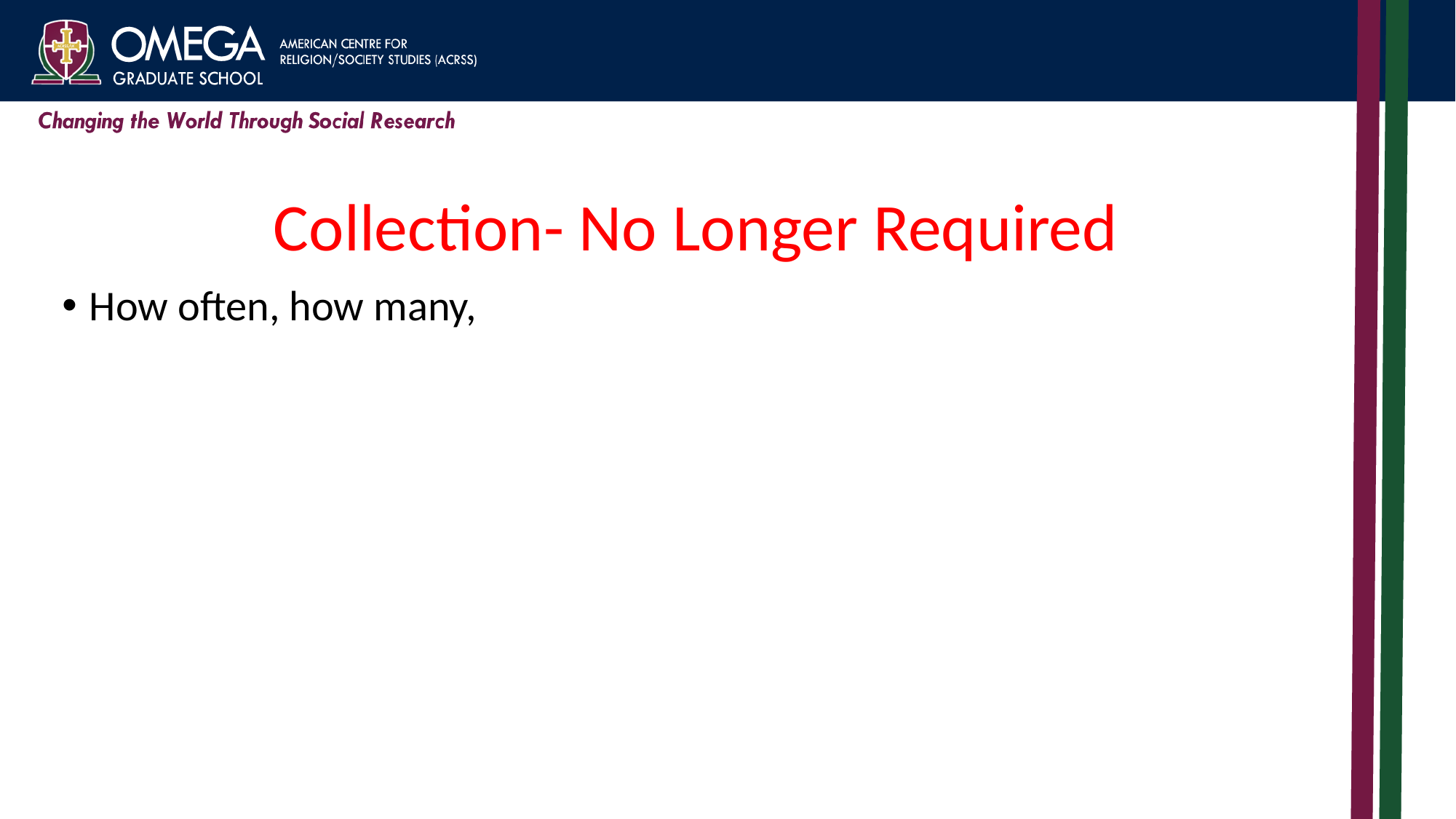

# Collection- No Longer Required
How often, how many,